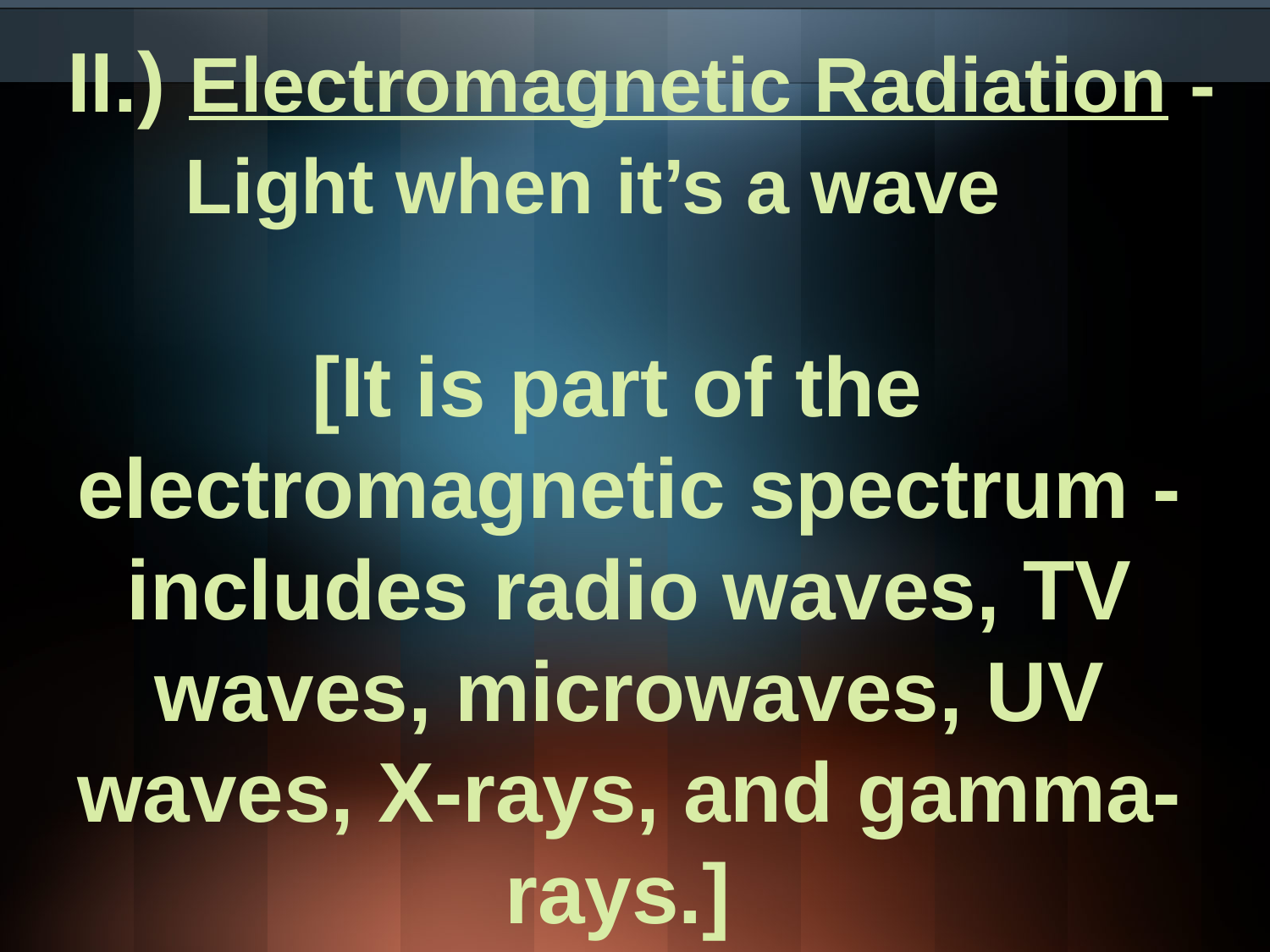

II.) Electromagnetic Radiation - 	Light when it’s a wave 											[It is part of the 	 electromagnetic spectrum - includes radio waves, TV waves, microwaves, UV waves, X-rays, and gamma-rays.]